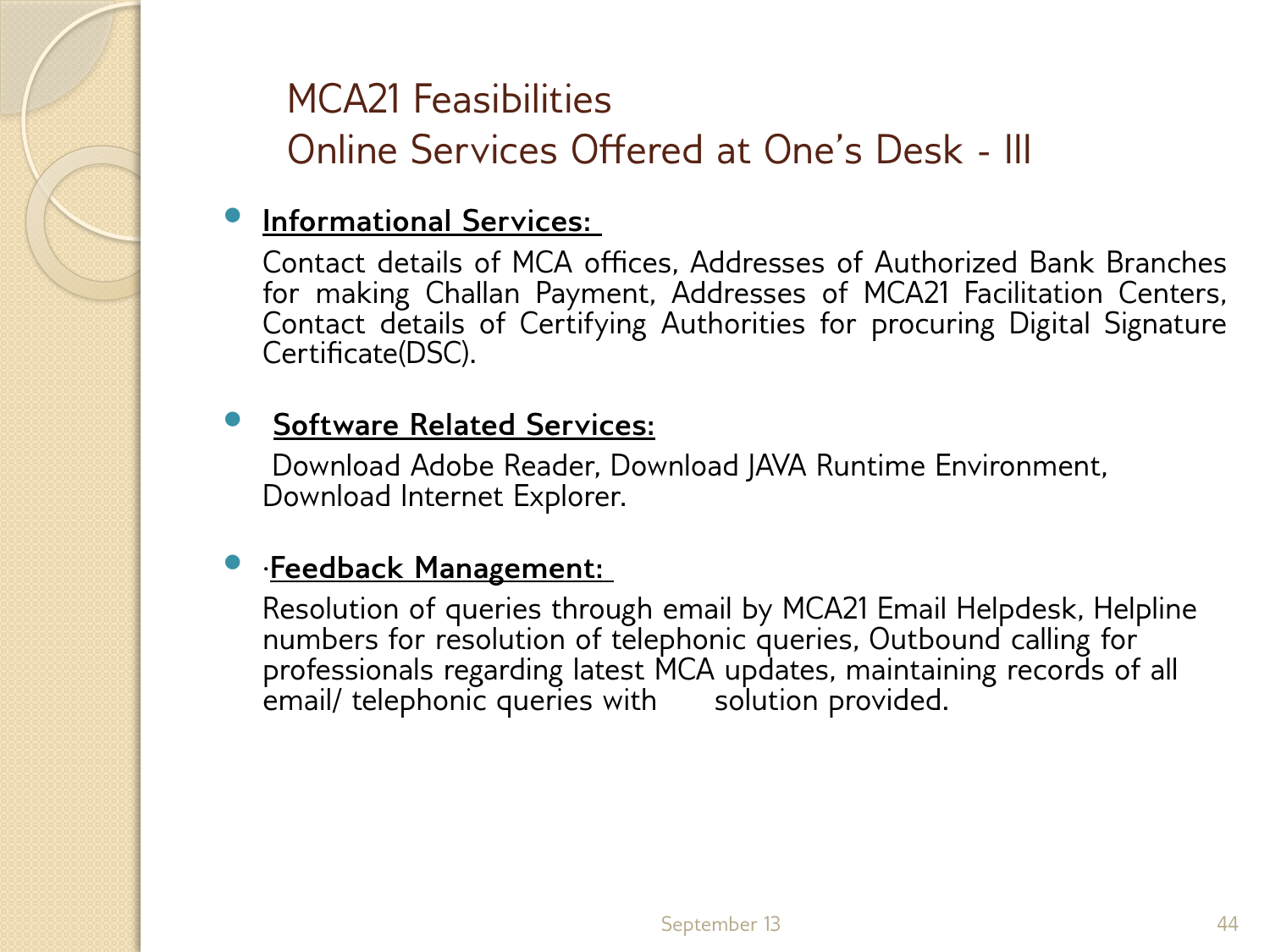

# MCA21 Feasibilities Online Services Offered at One’s Desk - III
Informational Services:
	Contact details of MCA offices, Addresses of Authorized Bank Branches for making Challan Payment, Addresses of MCA21 Facilitation Centers, Contact details of Certifying Authorities for procuring Digital Signature Certificate(DSC).
 Software Related Services:
	 Download Adobe Reader, Download JAVA Runtime Environment, Download Internet Explorer.
·Feedback Management:
	Resolution of queries through email by MCA21 Email Helpdesk, Helpline numbers for resolution of telephonic queries, Outbound calling for professionals regarding latest MCA updates, maintaining records of all email/ telephonic queries with      solution provided.

September 13
44